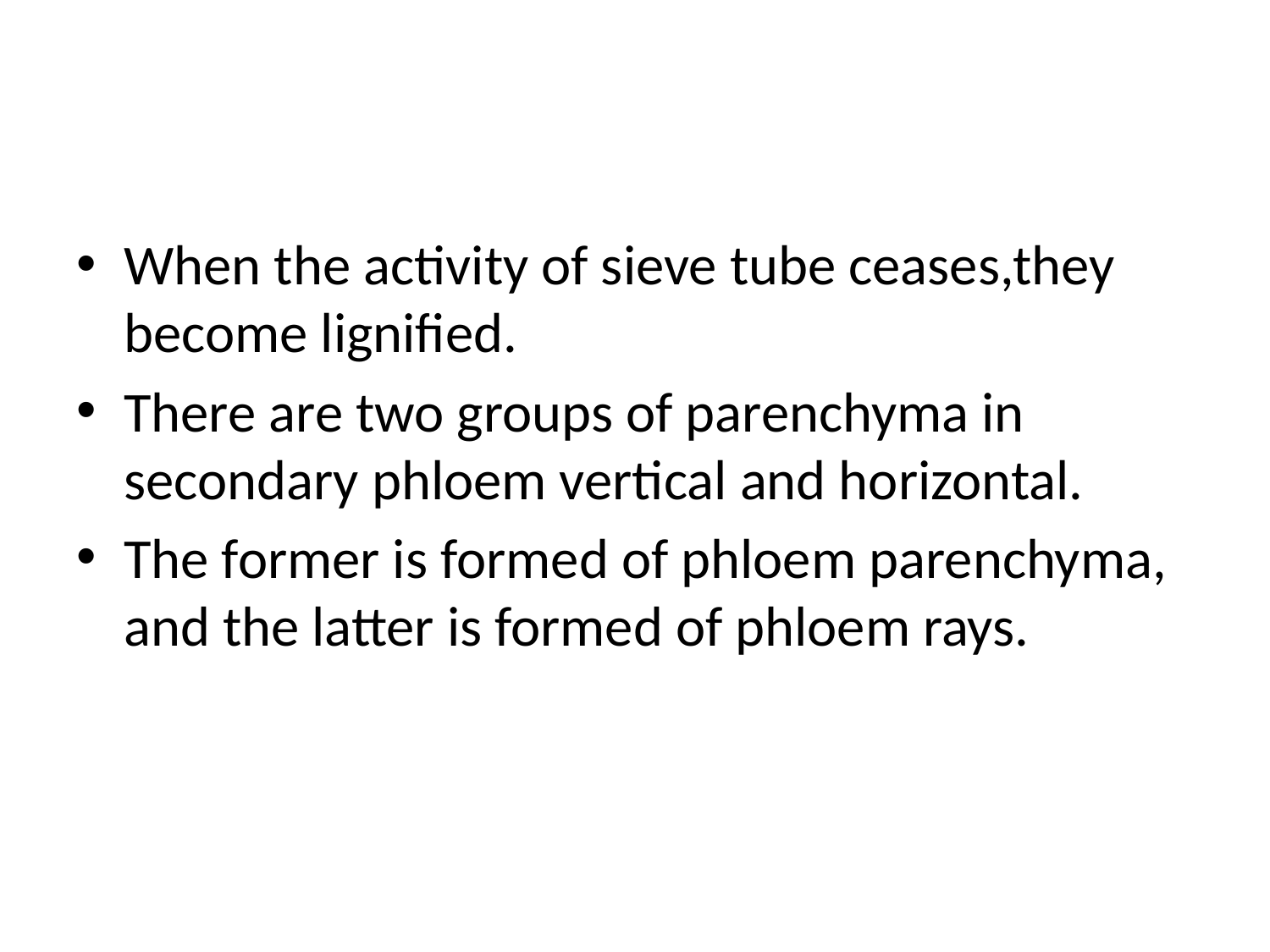

#
When the activity of sieve tube ceases,they become lignified.
There are two groups of parenchyma in secondary phloem vertical and horizontal.
The former is formed of phloem parenchyma, and the latter is formed of phloem rays.